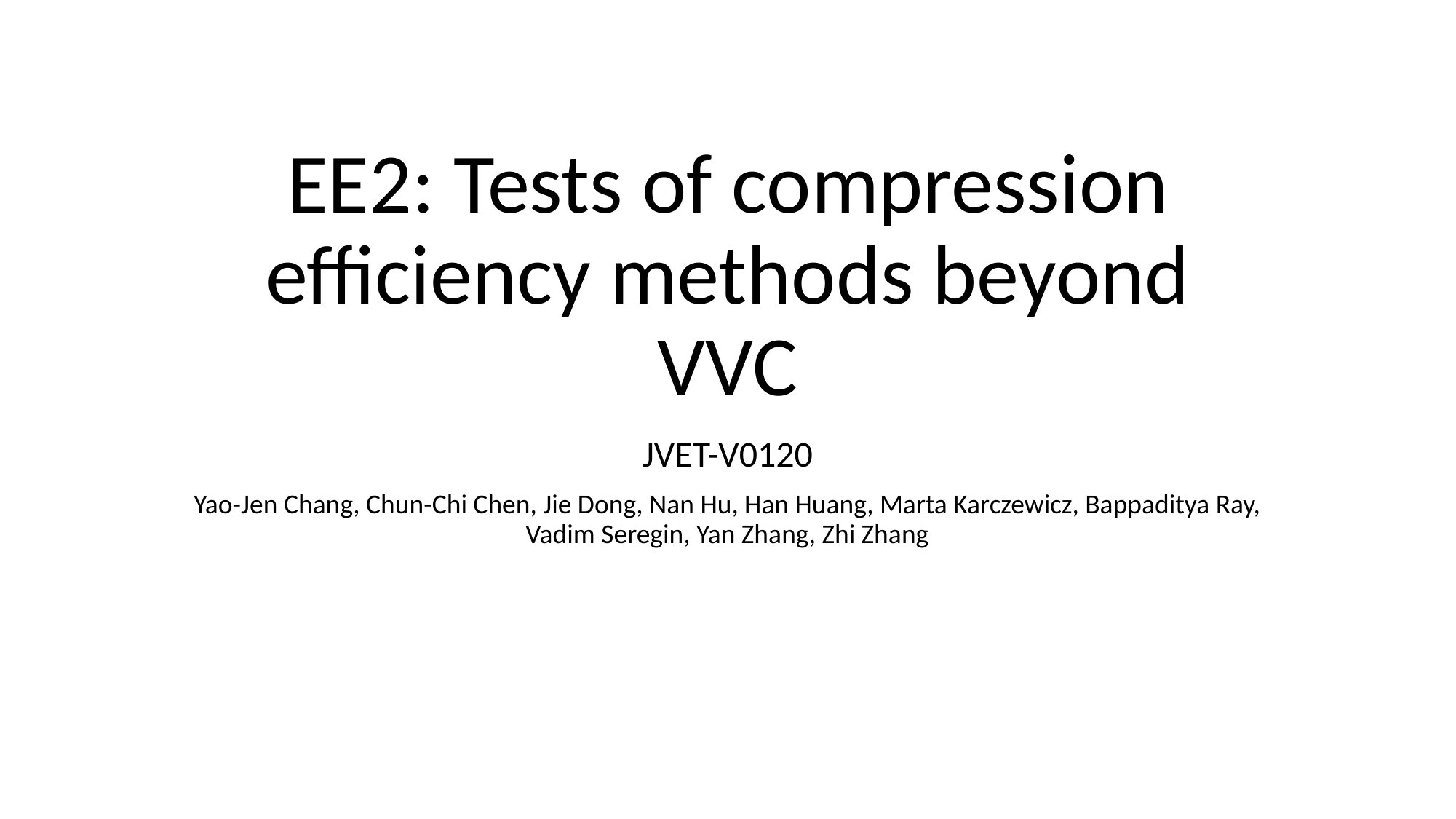

# EE2: Tests of compression efficiency methods beyond VVC
JVET-V0120
Yao-Jen Chang, Chun-Chi Chen, Jie Dong, Nan Hu, Han Huang, Marta Karczewicz, Bappaditya Ray, Vadim Seregin, Yan Zhang, Zhi Zhang